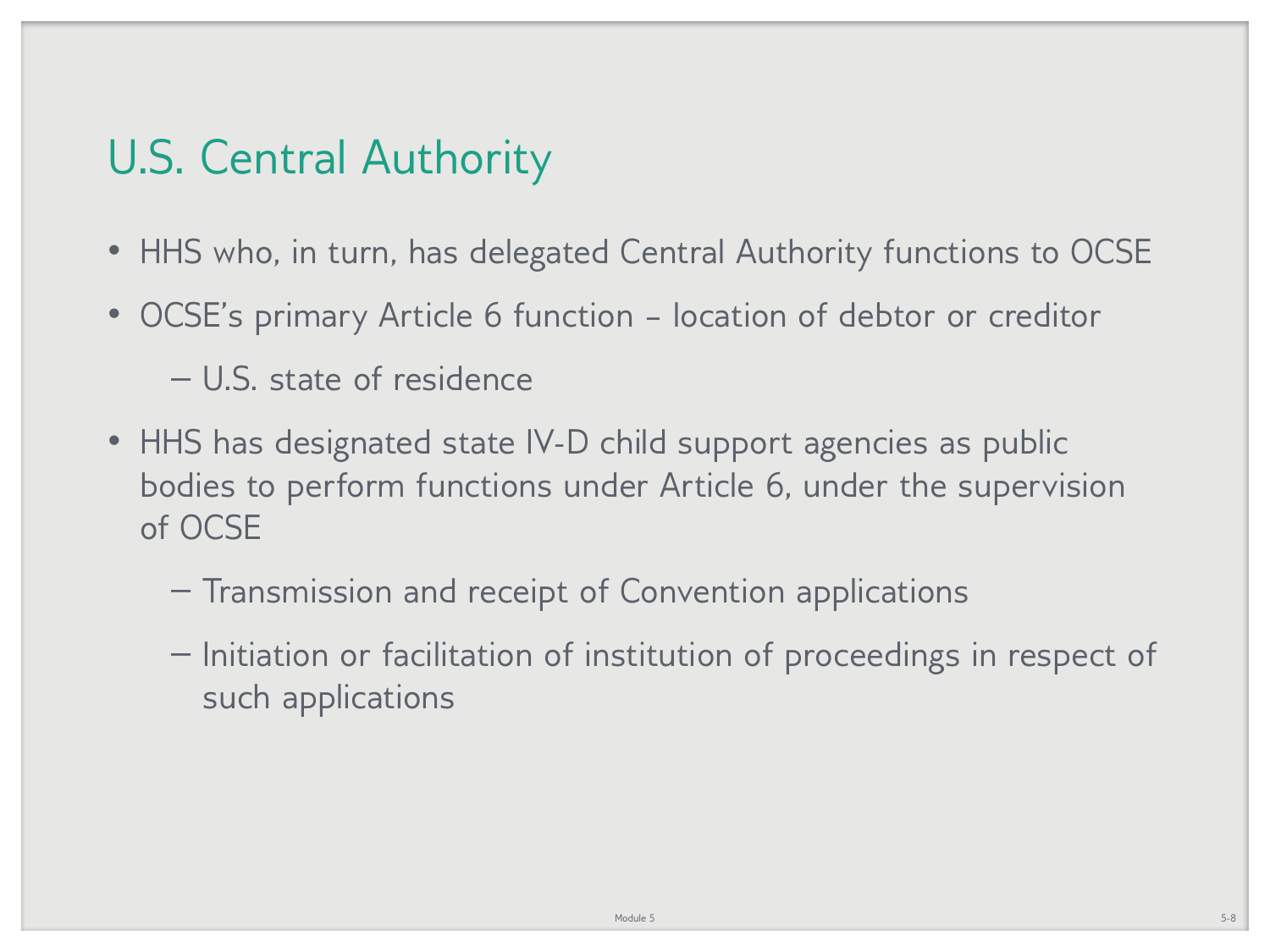

# U.S. Central Authority
HHS who, in turn, has delegated Central Authority functions to OCSE
OCSE’s primary Article 6 function – location of debtor or creditor
U.S. state of residence
HHS has designated state IV-D child support agencies as public bodies to perform functions under Article 6, under the supervision of OCSE
Transmission and receipt of Convention applications
Initiation or facilitation of institution of proceedings in respect of such applications

Module 5
5-8